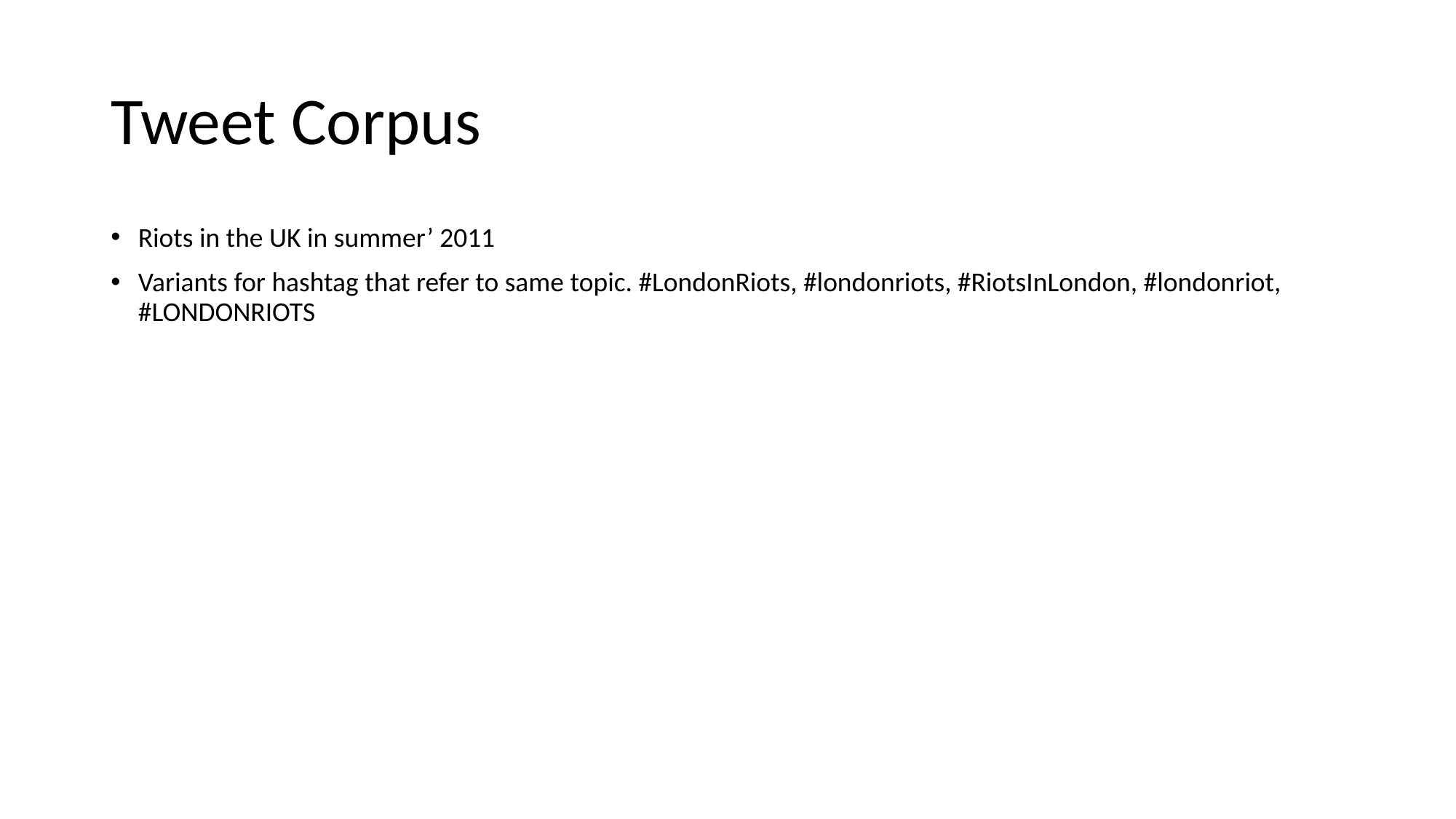

# Tweet Corpus
Riots in the UK in summer’ 2011
Variants for hashtag that refer to same topic. #LondonRiots, #londonriots, #RiotsInLondon, #londonriot, #LONDONRIOTS